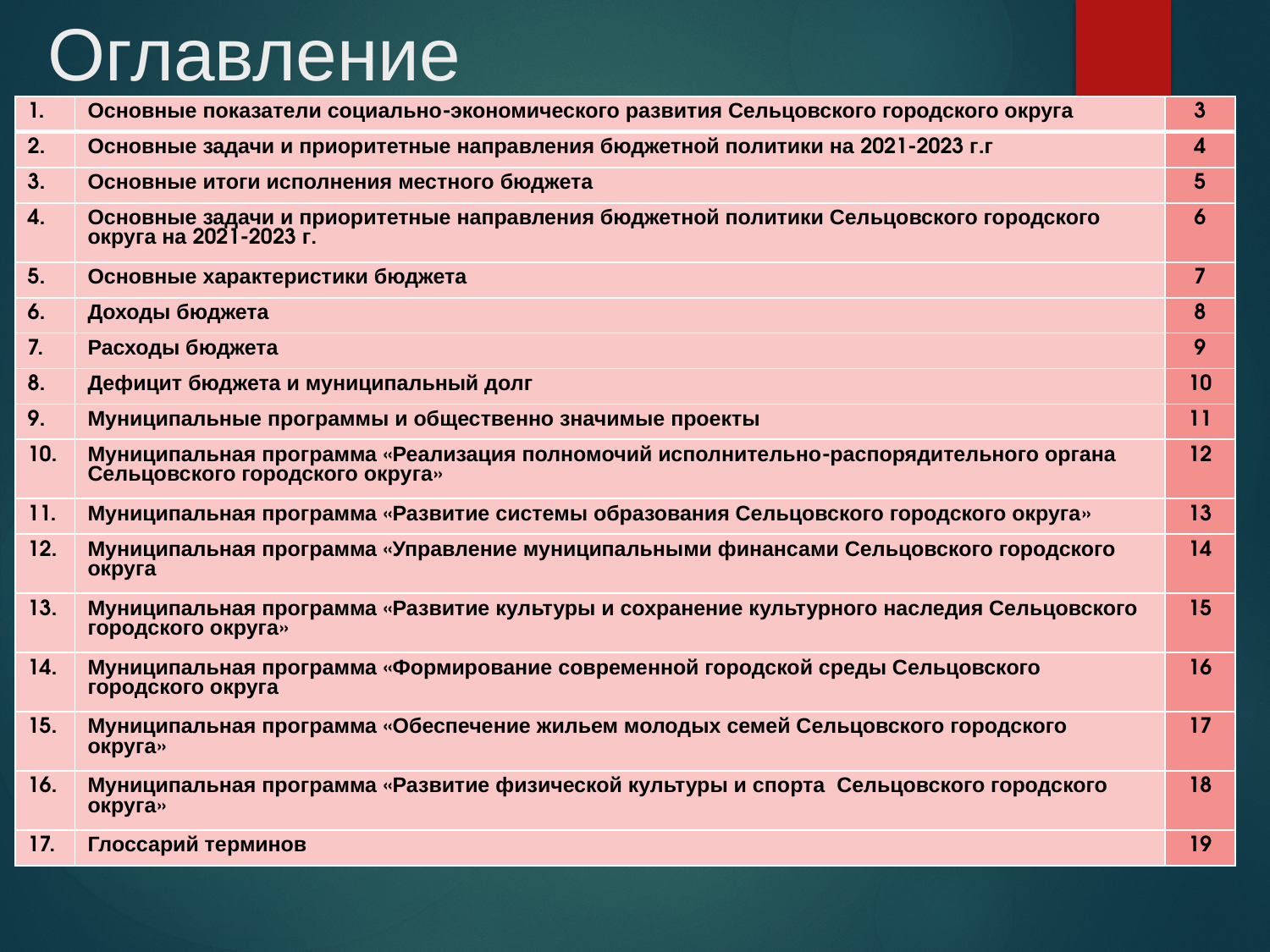

# Оглавление
| 1. | Основные показатели социально-экономического развития Сельцовского городского округа | 3 |
| --- | --- | --- |
| 2. | Основные задачи и приоритетные направления бюджетной политики на 2021-2023 г.г | 4 |
| 3. | Основные итоги исполнения местного бюджета | 5 |
| 4. | Основные задачи и приоритетные направления бюджетной политики Сельцовского городского округа на 2021-2023 г. | 6 |
| 5. | Основные характеристики бюджета | 7 |
| 6. | Доходы бюджета | 8 |
| 7. | Расходы бюджета | 9 |
| 8. | Дефицит бюджета и муниципальный долг | 10 |
| 9. | Муниципальные программы и общественно значимые проекты | 11 |
| 10. | Муниципальная программа «Реализация полномочий исполнительно-распорядительного органа Сельцовского городского округа» | 12 |
| 11. | Муниципальная программа «Развитие системы образования Сельцовского городского округа» | 13 |
| 12. | Муниципальная программа «Управление муниципальными финансами Сельцовского городского округа | 14 |
| 13. | Муниципальная программа «Развитие культуры и сохранение культурного наследия Сельцовского городского округа» | 15 |
| 14. | Муниципальная программа «Формирование современной городской среды Сельцовского городского округа | 16 |
| 15. | Муниципальная программа «Обеспечение жильем молодых семей Сельцовского городского округа» | 17 |
| 16. | Муниципальная программа «Развитие физической культуры и спорта Сельцовского городского округа» | 18 |
| 17. | Глоссарий терминов | 19 |